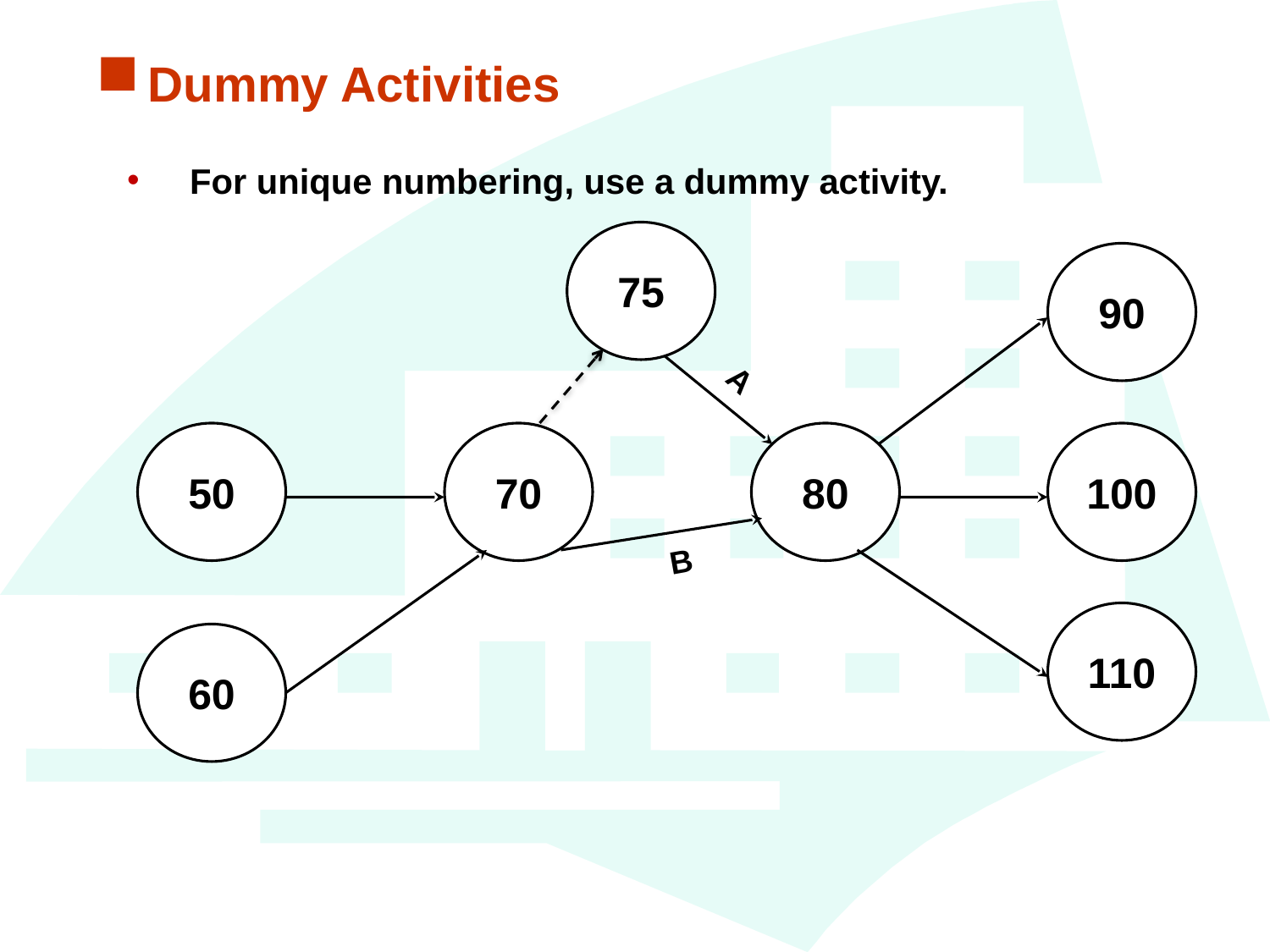

Dummy Activities
For unique numbering, use a dummy activity.
75
90

A
50
70
80
100

B

110
60